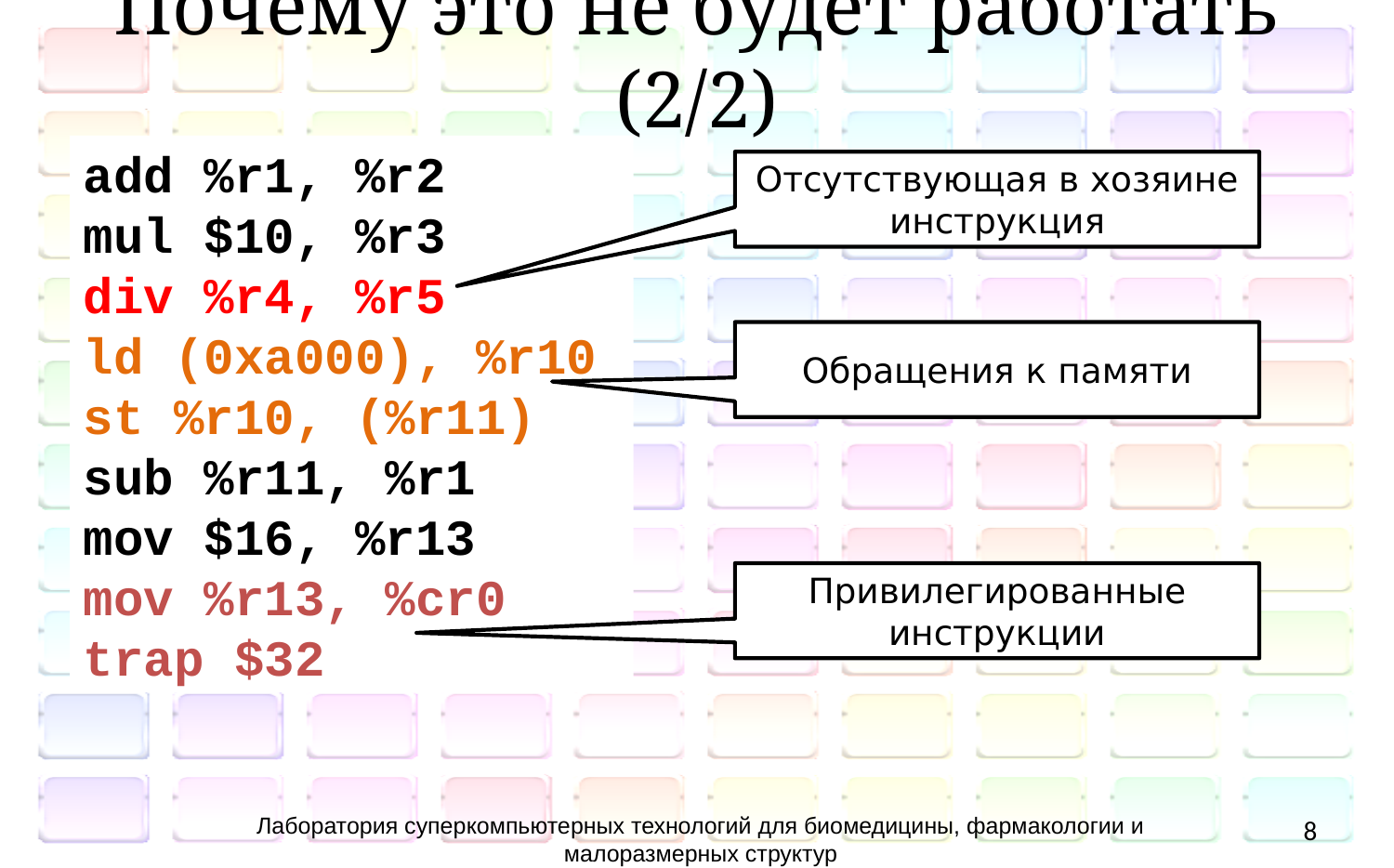

Почему это не будет работать (2/2)
add %r1, %r2
mul $10, %r3
div %r4, %r5
ld (0xa000), %r10
st %r10, (%r11)
sub %r11, %r1
mov $16, %r13
mov %r13, %cr0
trap $32
Отсутствующая в хозяине инструкция
Обращения к памяти
Привилегированные инструкции
Лаборатория суперкомпьютерных технологий для биомедицины, фармакологии и малоразмерных структур
8